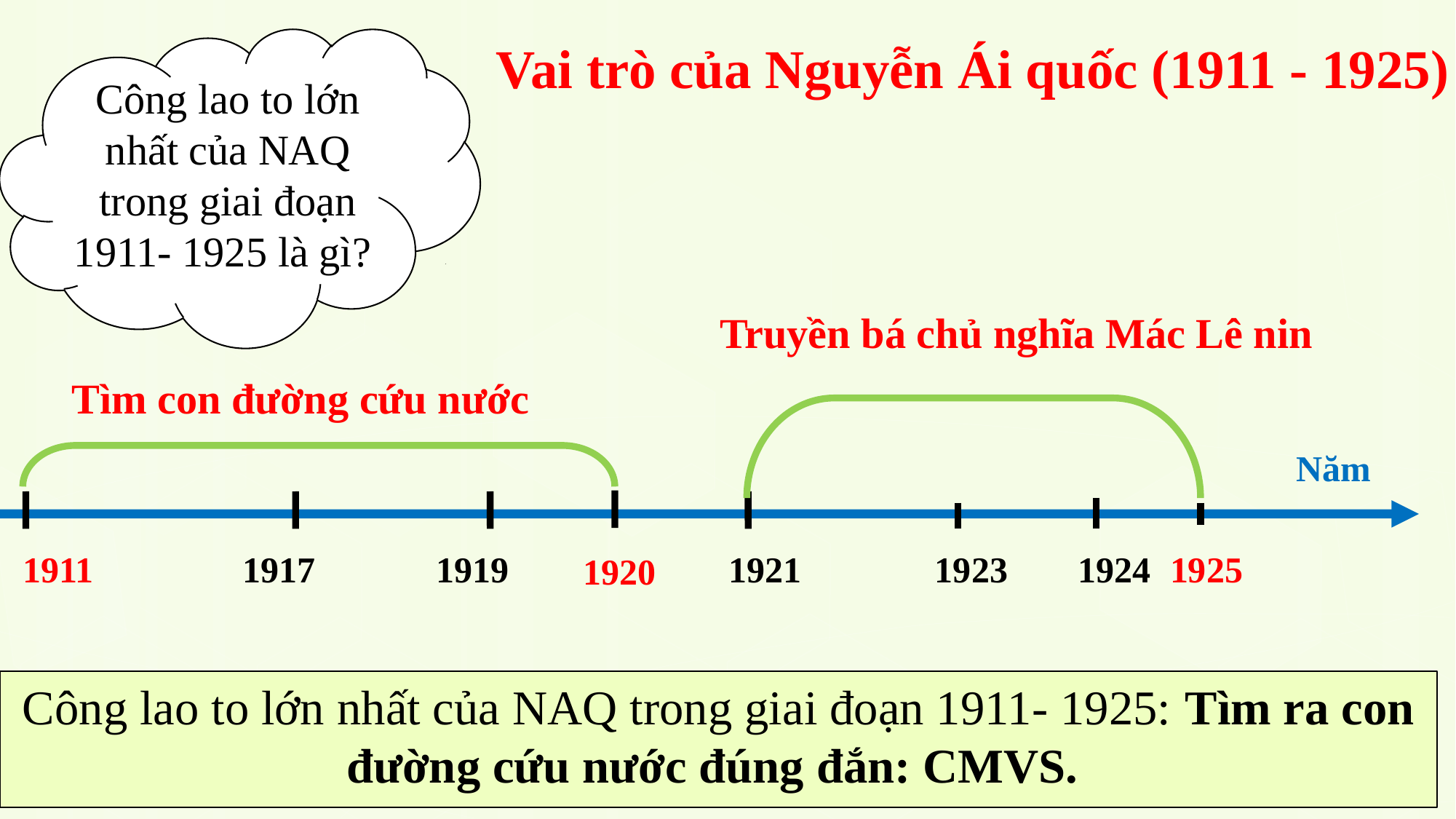

Công lao to lớn nhất của NAQ trong giai đoạn 1911- 1925 là gì?

Vai trò của Nguyễn Ái quốc (1911 - 1925)

Truyền bá chủ nghĩa Mác Lê nin
Tìm con đường cứu nước
Năm

1917
1919
1921
1923
1924
1925
1911
1920

Công lao to lớn nhất của NAQ trong giai đoạn 1911- 1925: Tìm ra con đường cứu nước đúng đắn: CMVS.